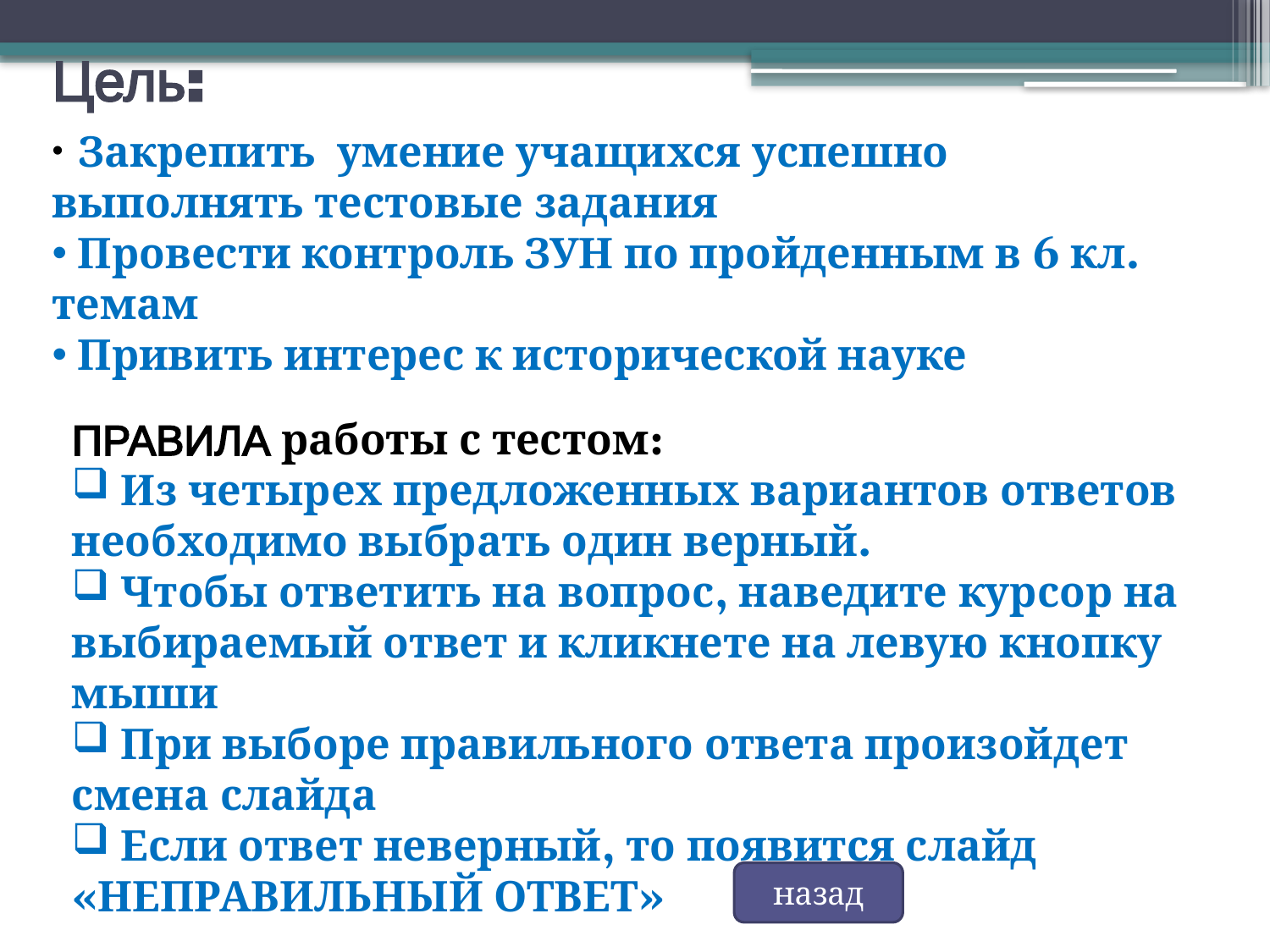

# Цель:
  Закрепить  умение учащихся успешно выполнять тестовые задания
 Провести контроль ЗУН по пройденным в 6 кл. темам
 Привить интерес к исторической науке
ПРАВИЛА работы с тестом:
 Из четырех предложенных вариантов ответов необходимо выбрать один верный.
 Чтобы ответить на вопрос, наведите курсор на выбираемый ответ и кликнете на левую кнопку мыши
 При выборе правильного ответа произойдет смена слайда
 Если ответ неверный, то появится слайд «НЕПРАВИЛЬНЫЙ ОТВЕТ»
назад